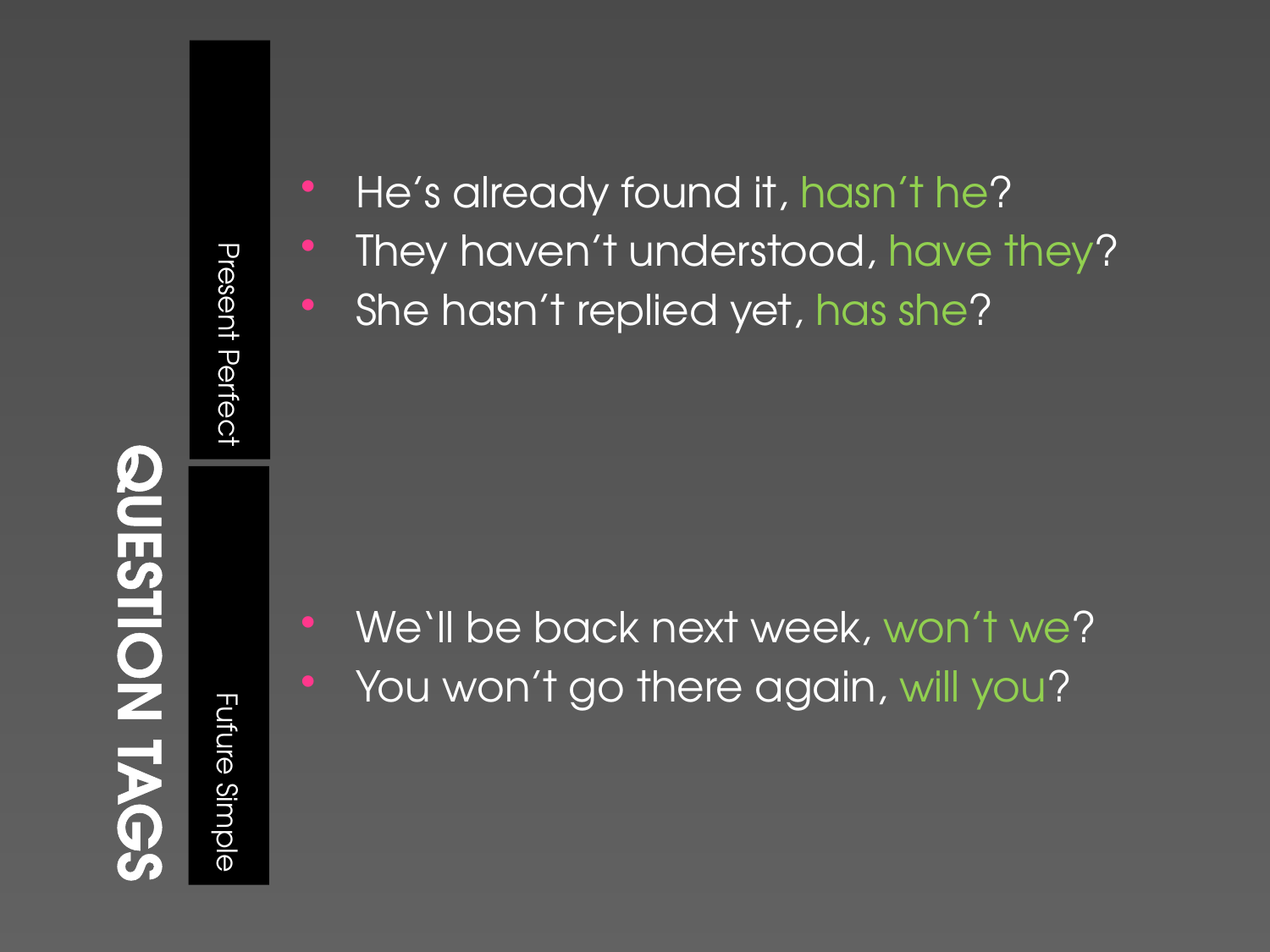

# QUESTION TAGS
Present Perfect

He’s already found it, hasn’t he?
They haven’t understood, have they?
She hasn’t replied yet, has she?

Fufure Simple

We‘ll be back next week, won’t we?
You won’t go there again, will you?